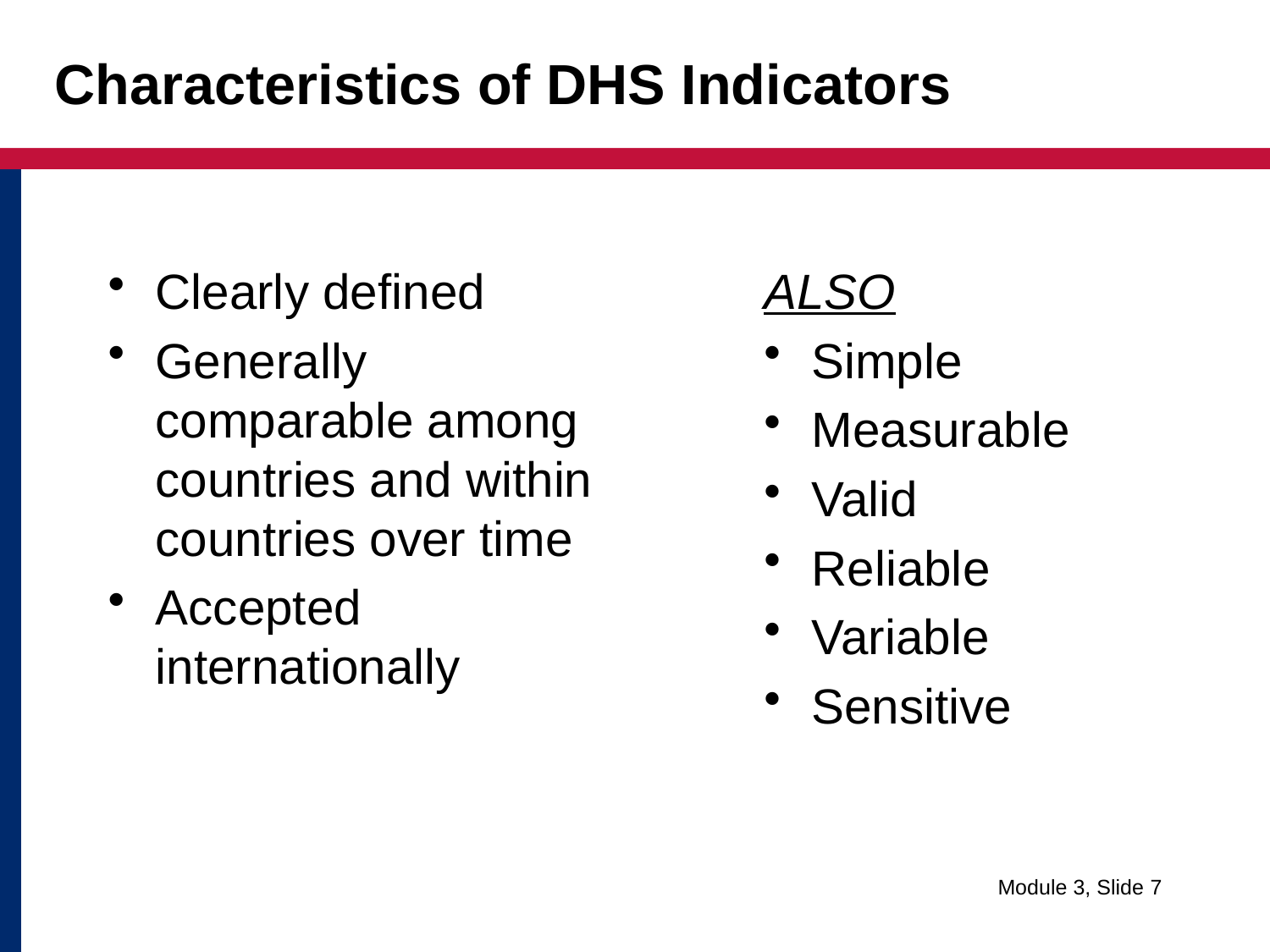

# Characteristics of DHS Indicators
Clearly defined
Generally comparable among countries and within countries over time
Accepted internationally

ALSO
Simple
Measurable
Valid
Reliable
Variable
Sensitive

Module 3, Slide 7